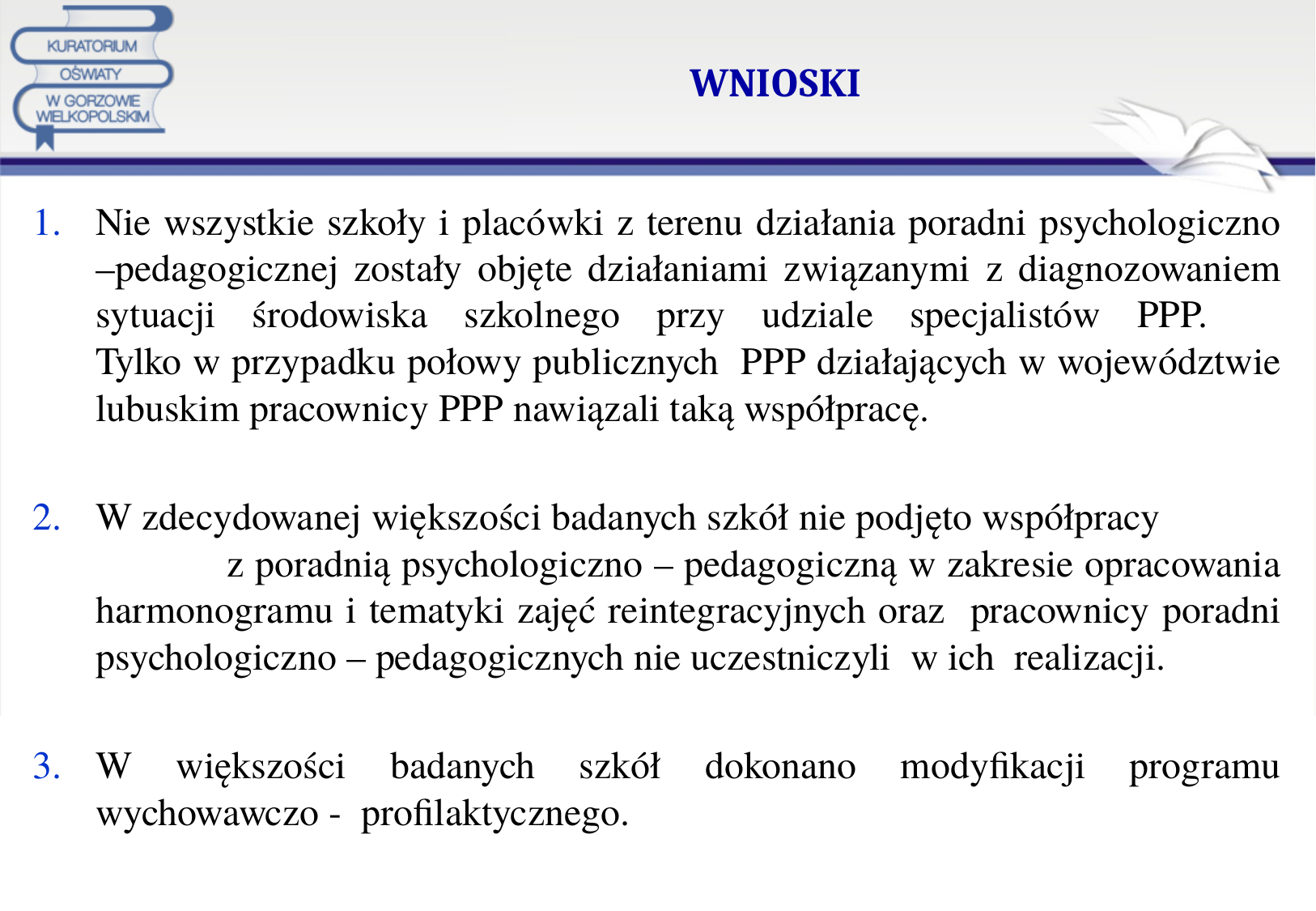

# WNIOSKI
Nie wszystkie szkoły i placówki z terenu działania poradni psychologiczno –pedagogicznej zostały objęte działaniami związanymi z diagnozowaniem sytuacji środowiska szkolnego przy udziale specjalistów PPP.
Tylko w przypadku połowy publicznych  PPP działających w województwie lubuskim pracownicy PPP nawiązali taką współpracę.

W zdecydowanej większości badanych szkół nie podjęto współpracy                         z poradnią psychologiczno – pedagogiczną w zakresie opracowania harmonogramu i tematyki zajęć reintegracyjnych oraz  pracownicy poradni psychologiczno – pedagogicznych nie uczestniczyli  w ich  realizacji.

W większości badanych szkół dokonano modyfikacji programu wychowawczo -  profilaktycznego.